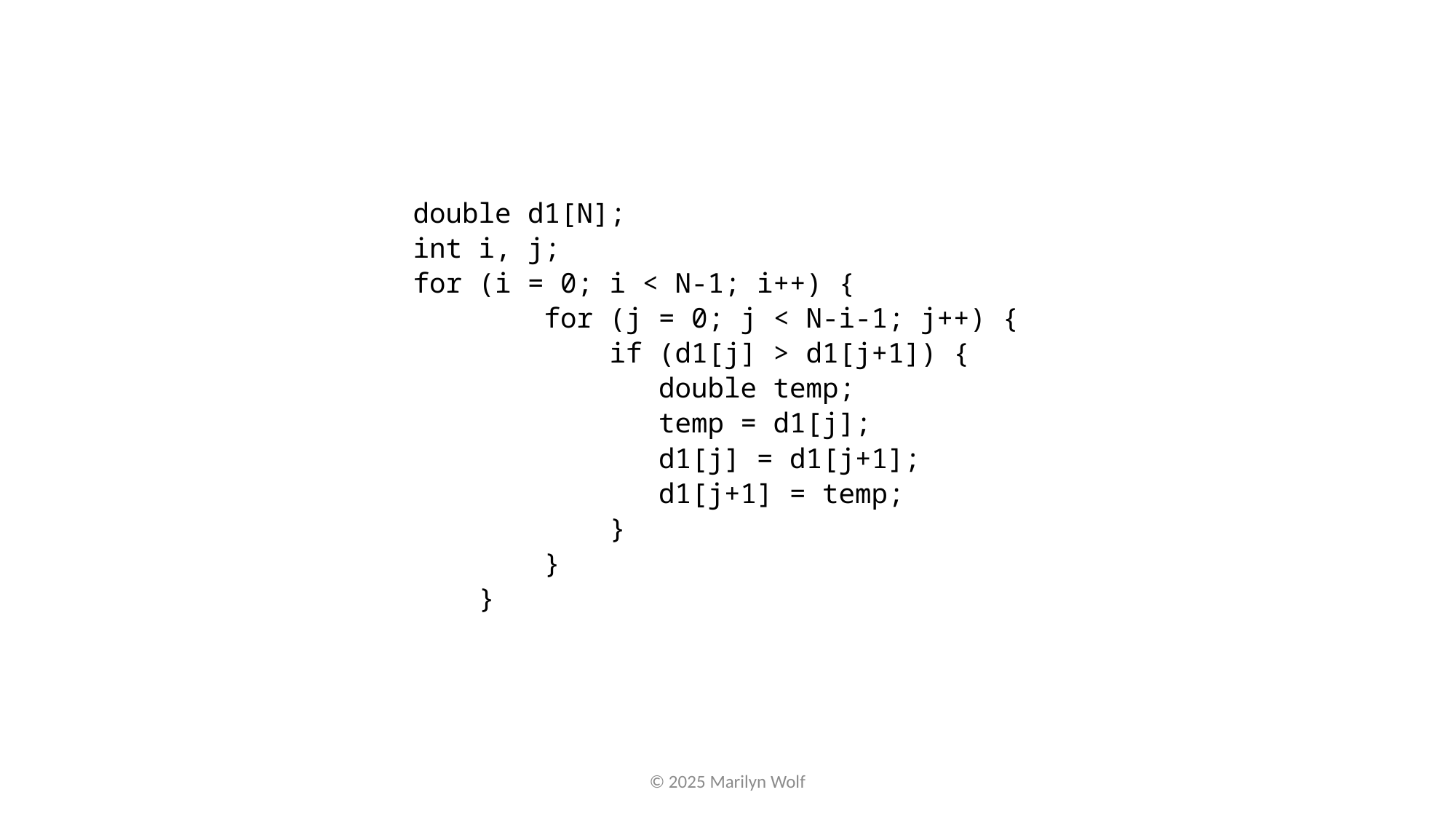

double d1[N];
int i, j;
for (i = 0; i < N-1; i++) {
        for (j = 0; j < N-i-1; j++) {
            if (d1[j] > d1[j+1]) {
               double temp;
               temp = d1[j];
               d1[j] = d1[j+1];
               d1[j+1] = temp;
            }
        }
    }
© 2025 Marilyn Wolf